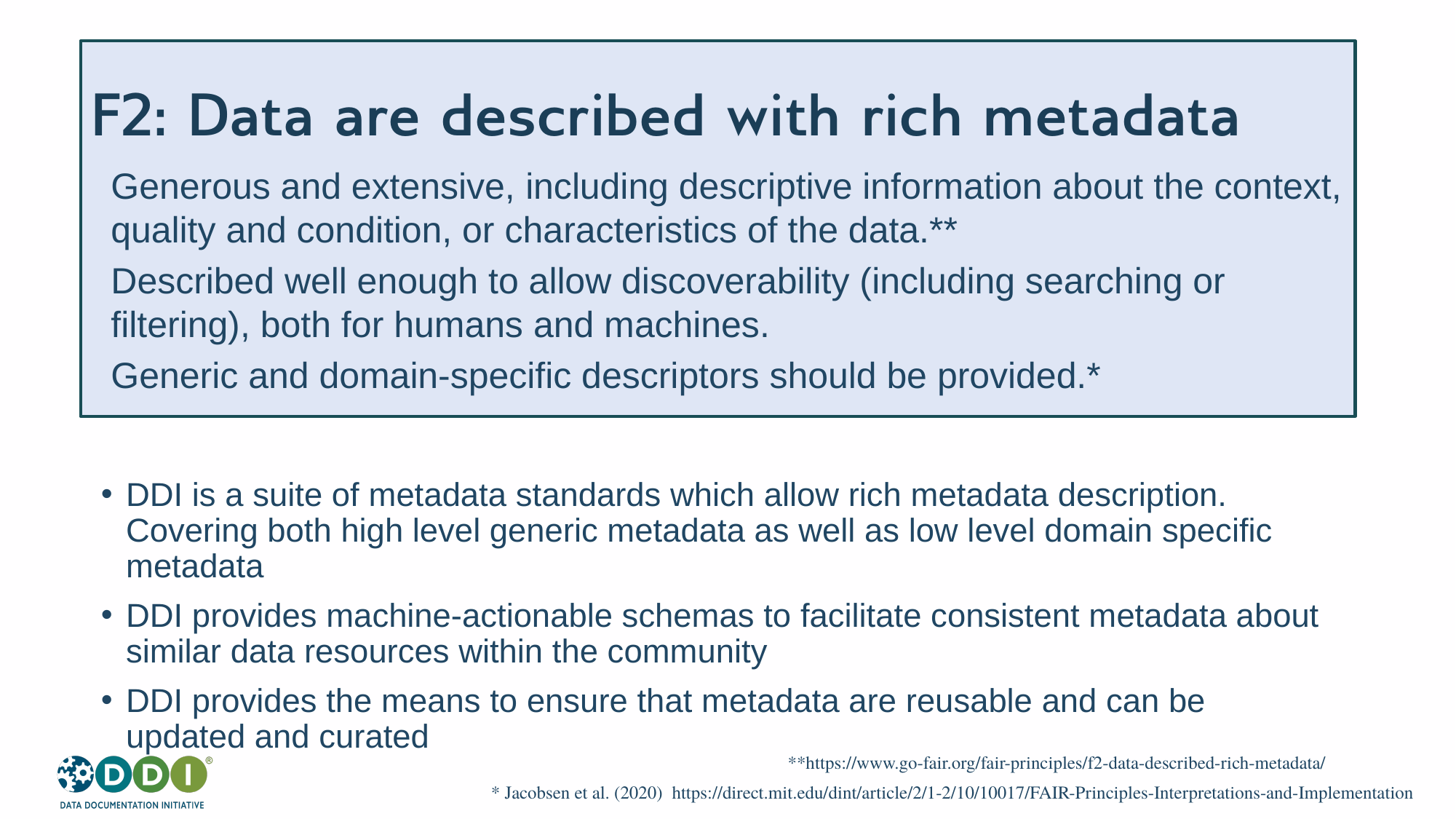

# F2: Data are described with rich metadata
Generous and extensive, including descriptive information about the context, quality and condition, or characteristics of the data.**
Described well enough to allow discoverability (including searching or filtering), both for humans and machines.
Generic and domain-specific descriptors should be provided.*
DDI is a suite of metadata standards which allow rich metadata description. Covering both high level generic metadata as well as low level domain specific metadata
DDI provides machine-actionable schemas to facilitate consistent metadata about similar data resources within the community
DDI provides the means to ensure that metadata are reusable and can be updated and curated

**https://www.go-fair.org/fair-principles/f2-data-described-rich-metadata/
* Jacobsen et al. (2020)  https://direct.mit.edu/dint/article/2/1-2/10/10017/FAIR-Principles-Interpretations-and-Implementation